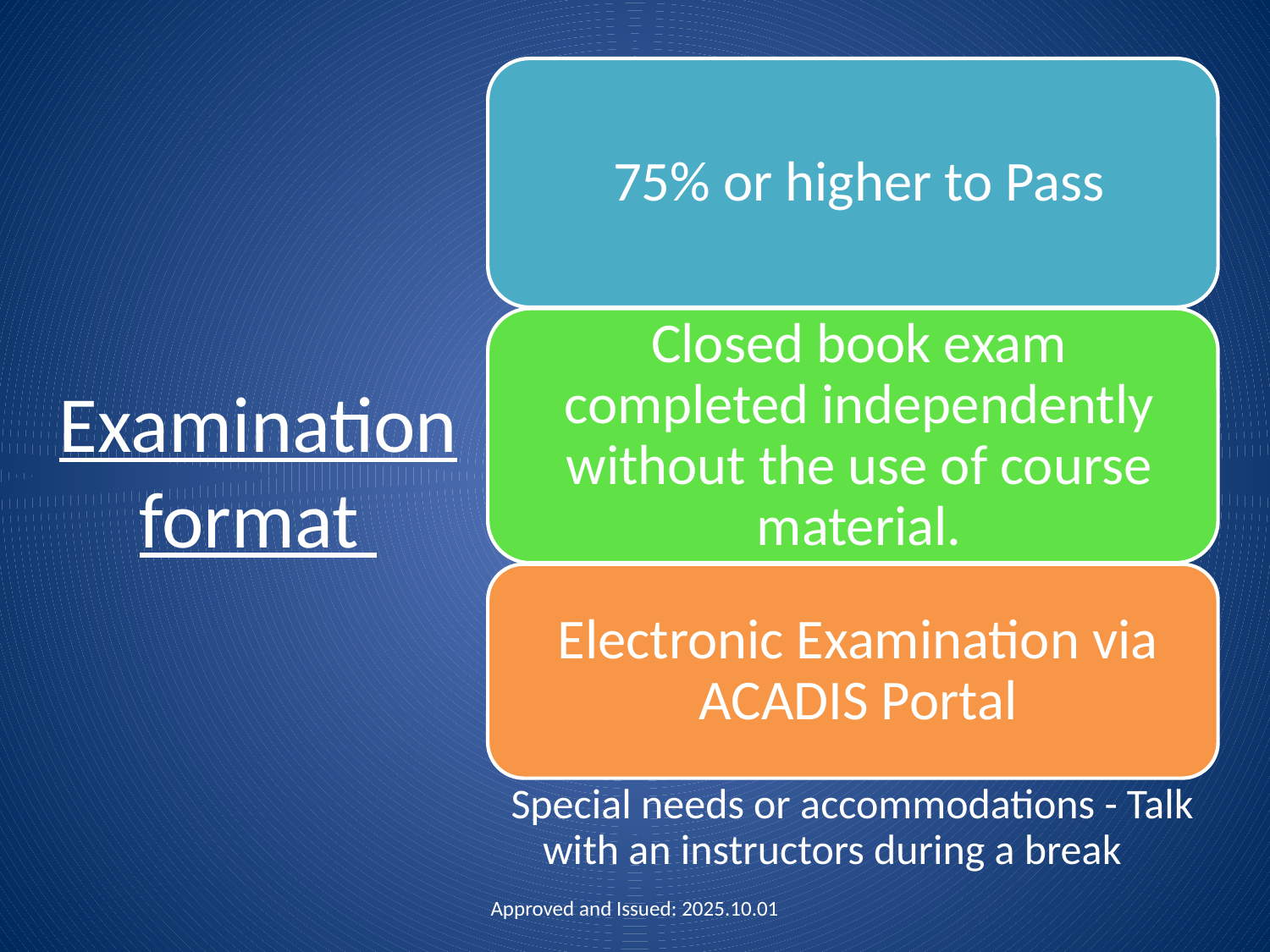

75% or higher to Pass
Closed book exam completed independently without the use of course material.
Electronic Examination via ACADIS Portal
Special needs or accommodations - Talk with an instructors during a break
# Examination format
Approved and Issued: 2025.10.01